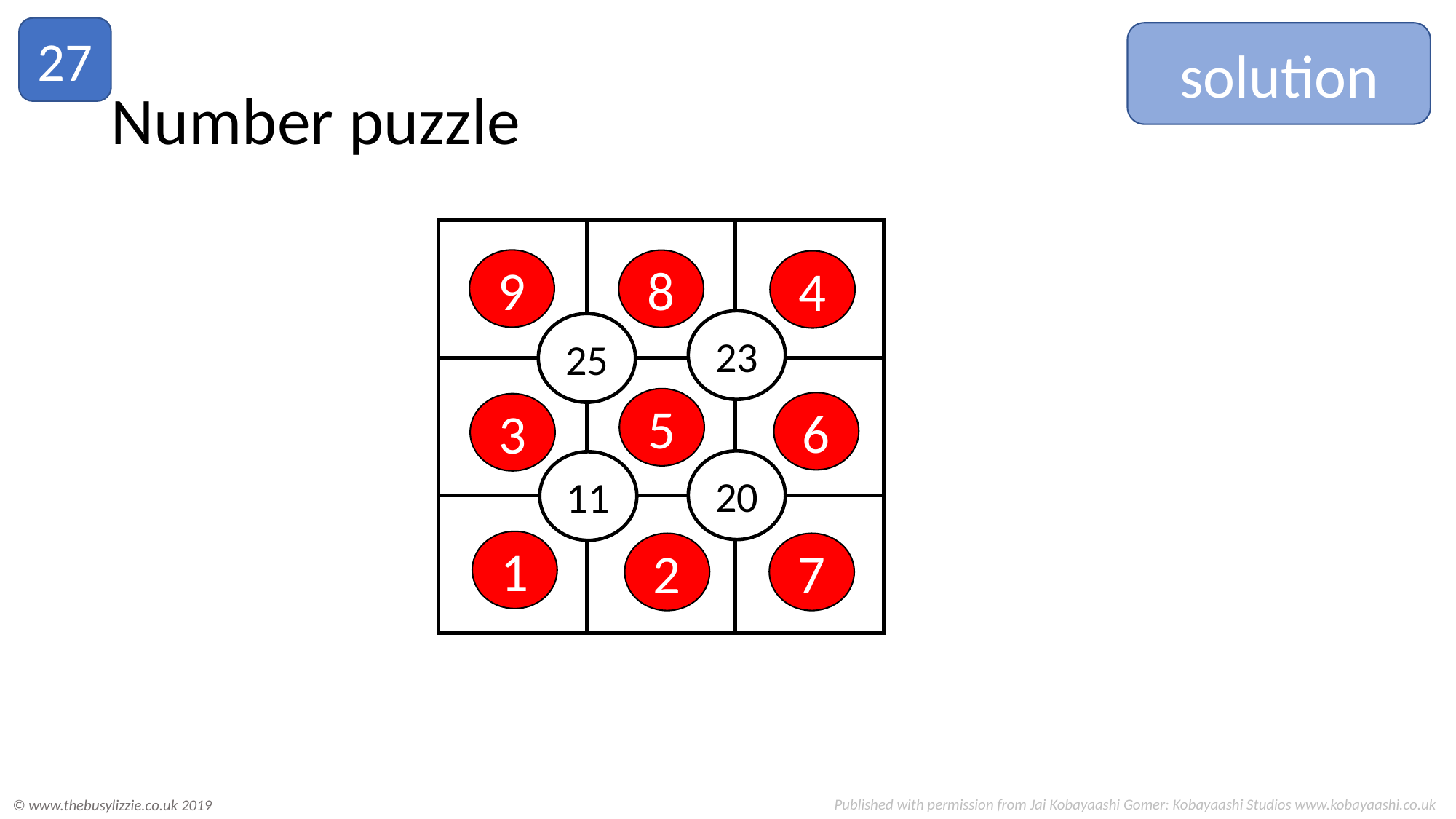

27
solution
# Number puzzle

23
25

20
11

9
8
4
5
6
3
1
2
7
Published with permission from Jai Kobayaashi Gomer: Kobayaashi Studios www.kobayaashi.co.uk
© www.thebusylizzie.co.uk 2019